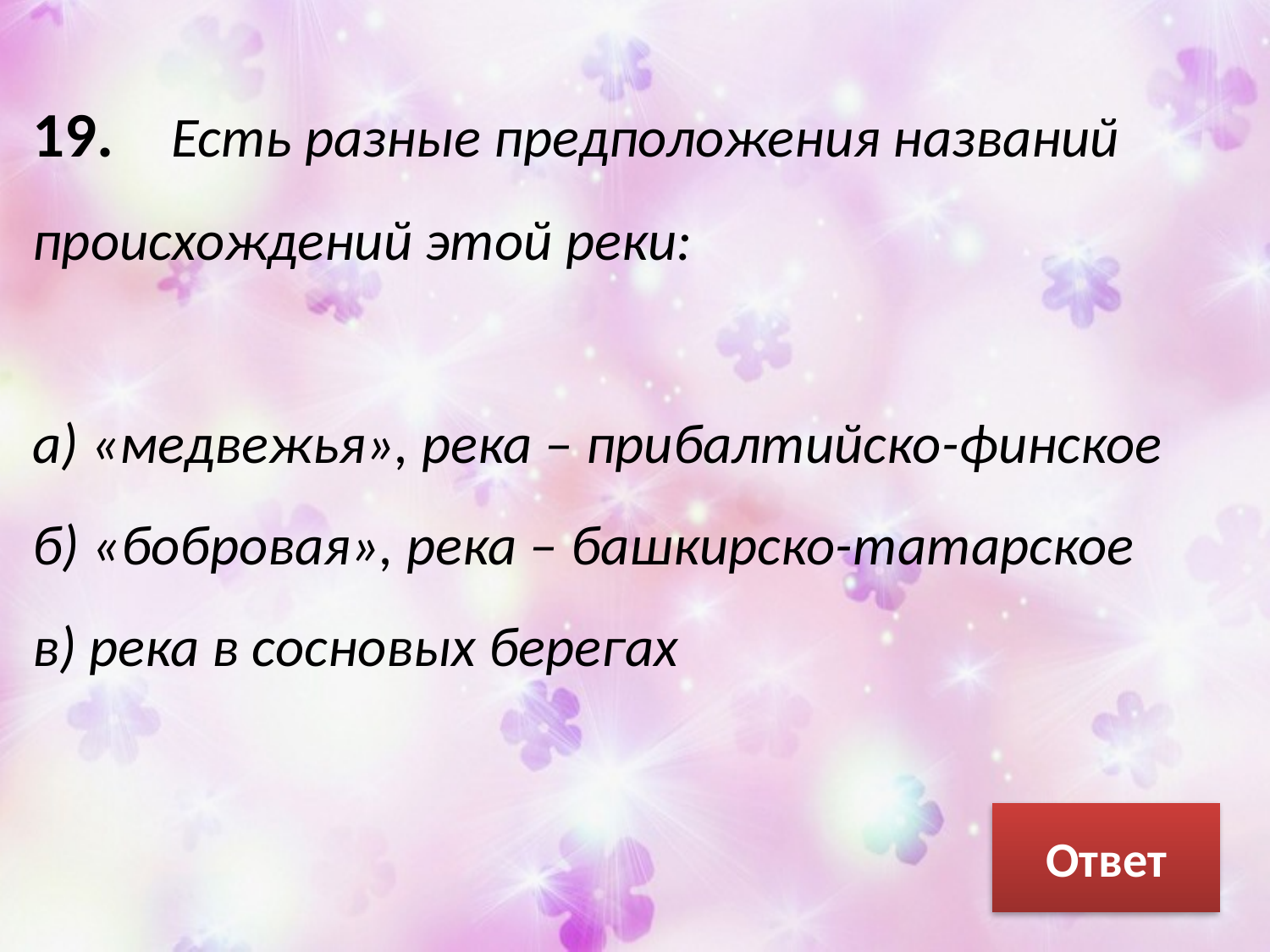

19.    Есть разные предположения названий   происхождений этой реки:

а) «медвежья», река – прибалтийско-финское
б) «бобровая», река – башкирско-татарское
в) река в сосновых берегах

Ответ